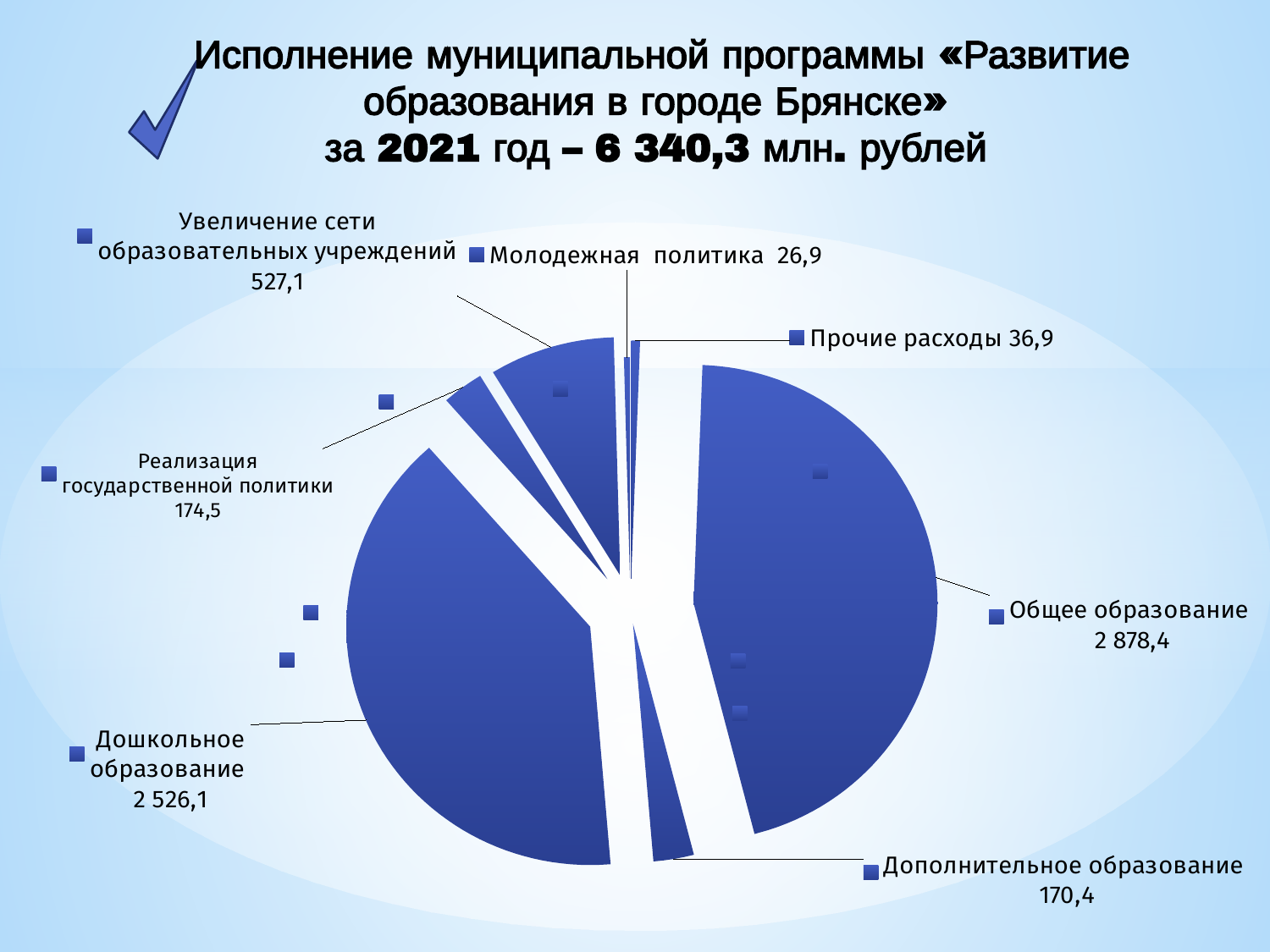

Исполнение муниципальной программы «Развитие образования в городе Брянске»
за 2021 год – 6 340,3 млн. рублей

### Chart

| Category | 2021 год |
|---|---|
| Персонифицированное финансирование допобразования | 36.9 |
| Общее образование  | 2878.4 |
| Дополнительное образование | 170.4 |
| Дошкольное образование | 2526.1 |
| Реализация государственной политики | 174.5 |
| Увеличение сети образовательных учреждений | 527.1 |
| Молодежная  политика | 26.9 |